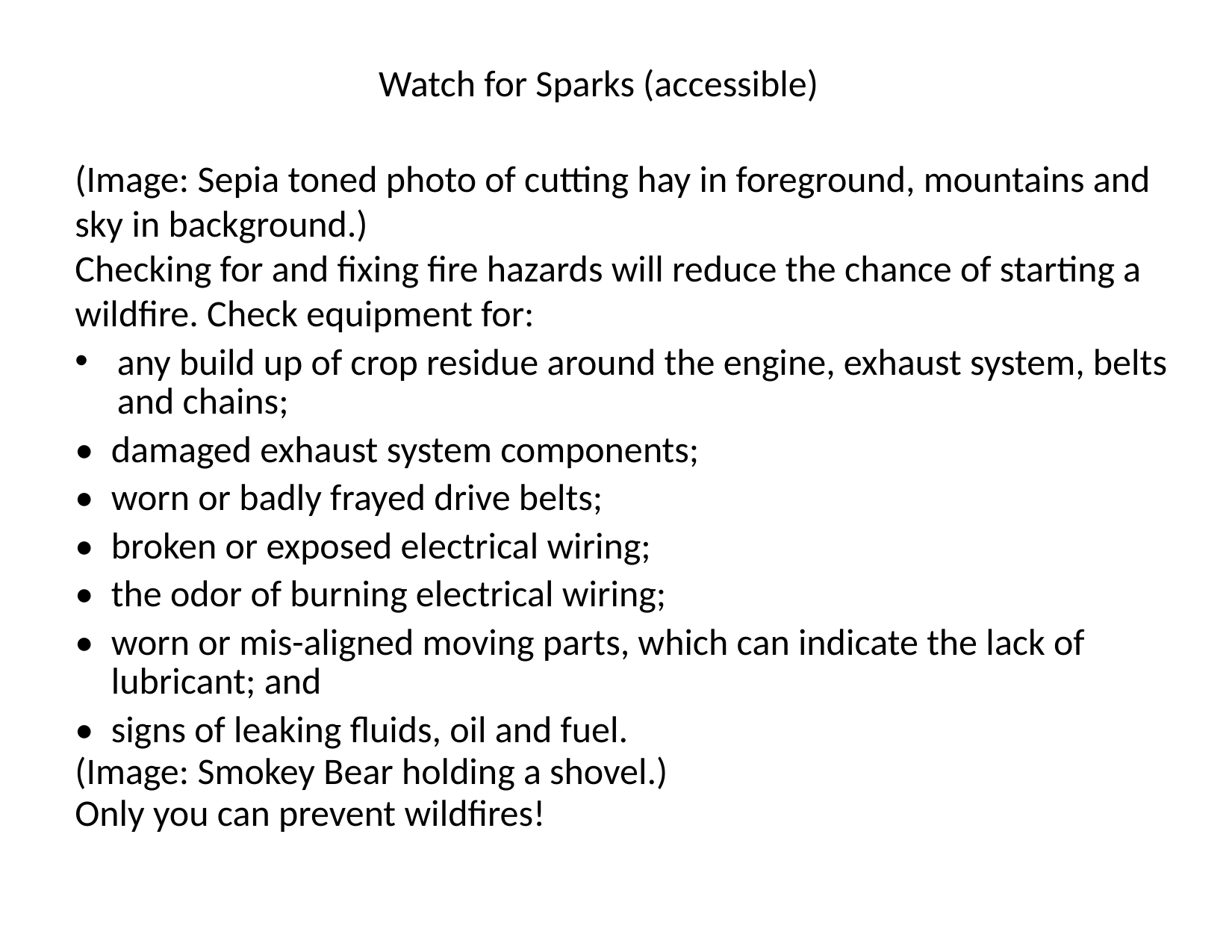

# Watch for Sparks (accessible)
(Image: Sepia toned photo of cutting hay in foreground, mountains and sky in background.)
Checking for and fixing fire hazards will reduce the chance of starting a wildfire. Check equipment for:
any build up of crop residue around the engine, exhaust system, belts and chains;
• 	damaged exhaust system components;
• 	worn or badly frayed drive belts;
• 	broken or exposed electrical wiring;
• 	the odor of burning electrical wiring;
• 	worn or mis-aligned moving parts, which can indicate the lack of lubricant; and
• 	signs of leaking fluids, oil and fuel.
(Image: Smokey Bear holding a shovel.)
Only you can prevent wildfires!